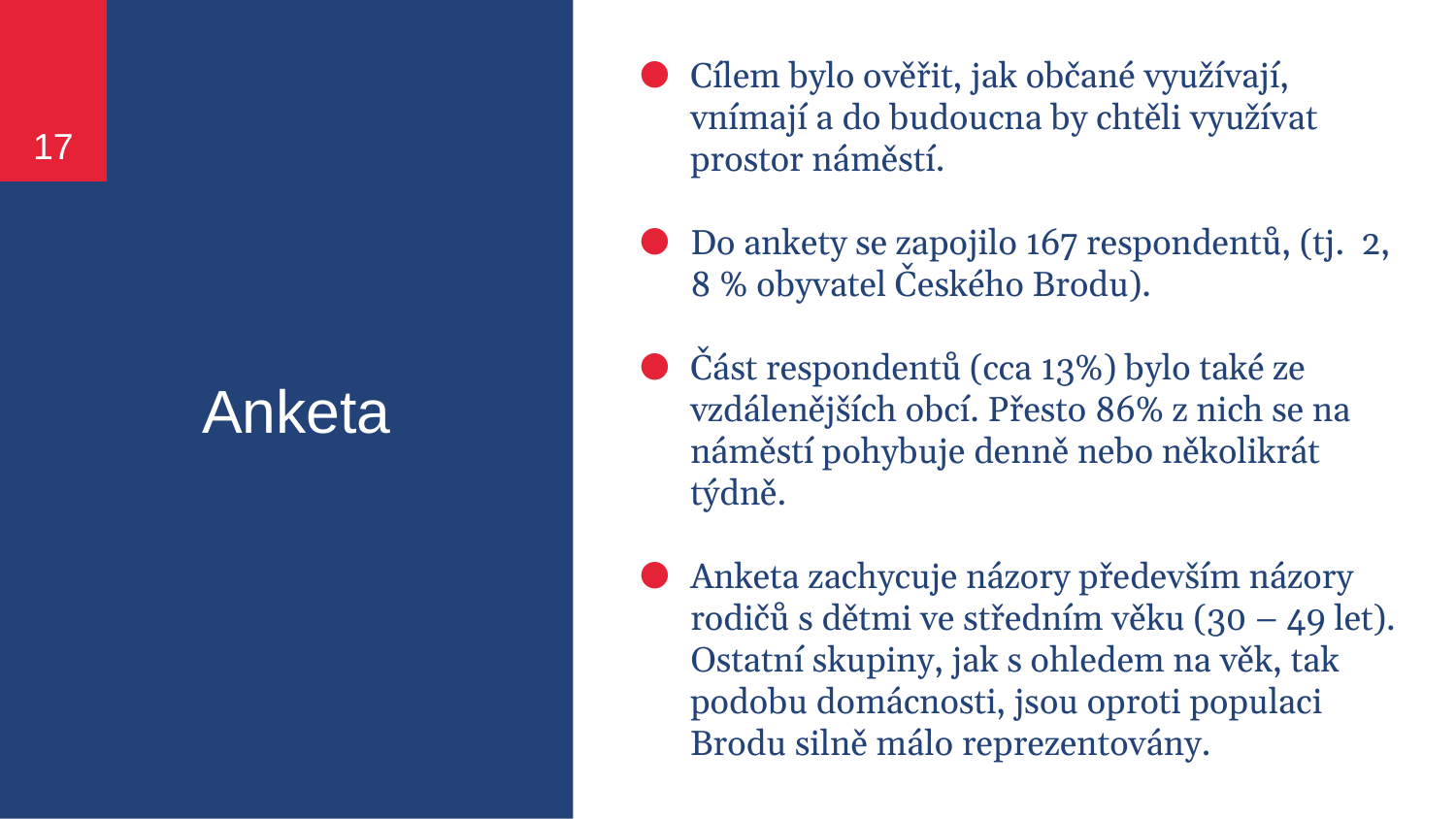

17
Cílem bylo ověřit, jak občané využívají, vnímají a do budoucna by chtěli využívat prostor náměstí.

Do ankety se zapojilo 167 respondentů, (tj.  2, 8 % obyvatel Českého Brodu).

Část respondentů (cca 13%) bylo také ze vzdálenějších obcí. Přesto 86% z nich se na náměstí pohybuje denně nebo několikrát týdně.

Anketa zachycuje názory především názory rodičů s dětmi ve středním věku (30 – 49 let). Ostatní skupiny, jak s ohledem na věk, tak podobu domácnosti, jsou oproti populaci Brodu silně málo reprezentovány.
Anketa